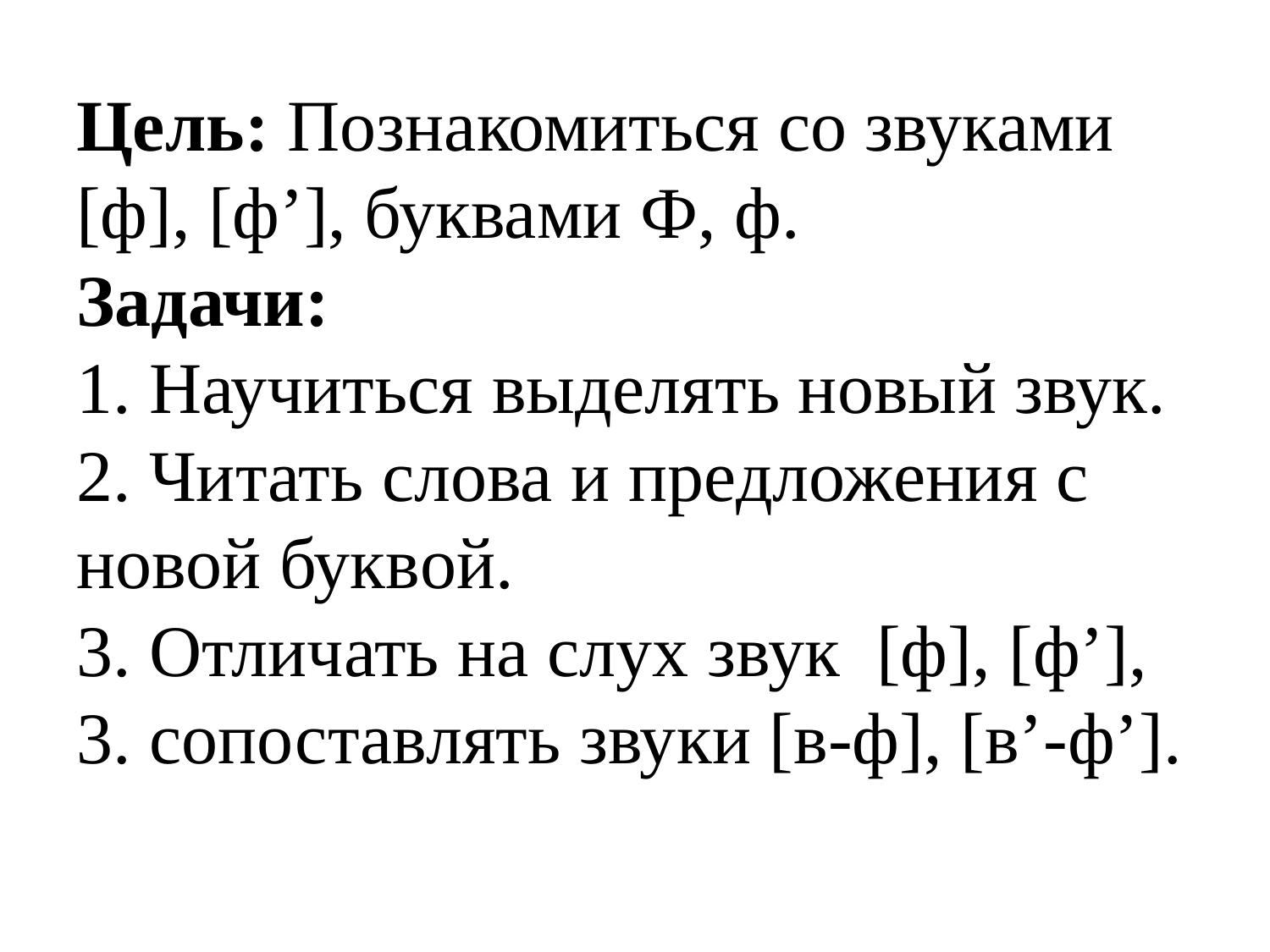

# Цель: Познакомиться со звуками [ф], [ф’], буквами Ф, ф. Задачи: 1. Научиться выделять новый звук. 2. Читать слова и предложения с новой буквой. 3. Отличать на слух звук  [ф], [ф’], 3. сопоставлять звуки [в-ф], [в’-ф’].